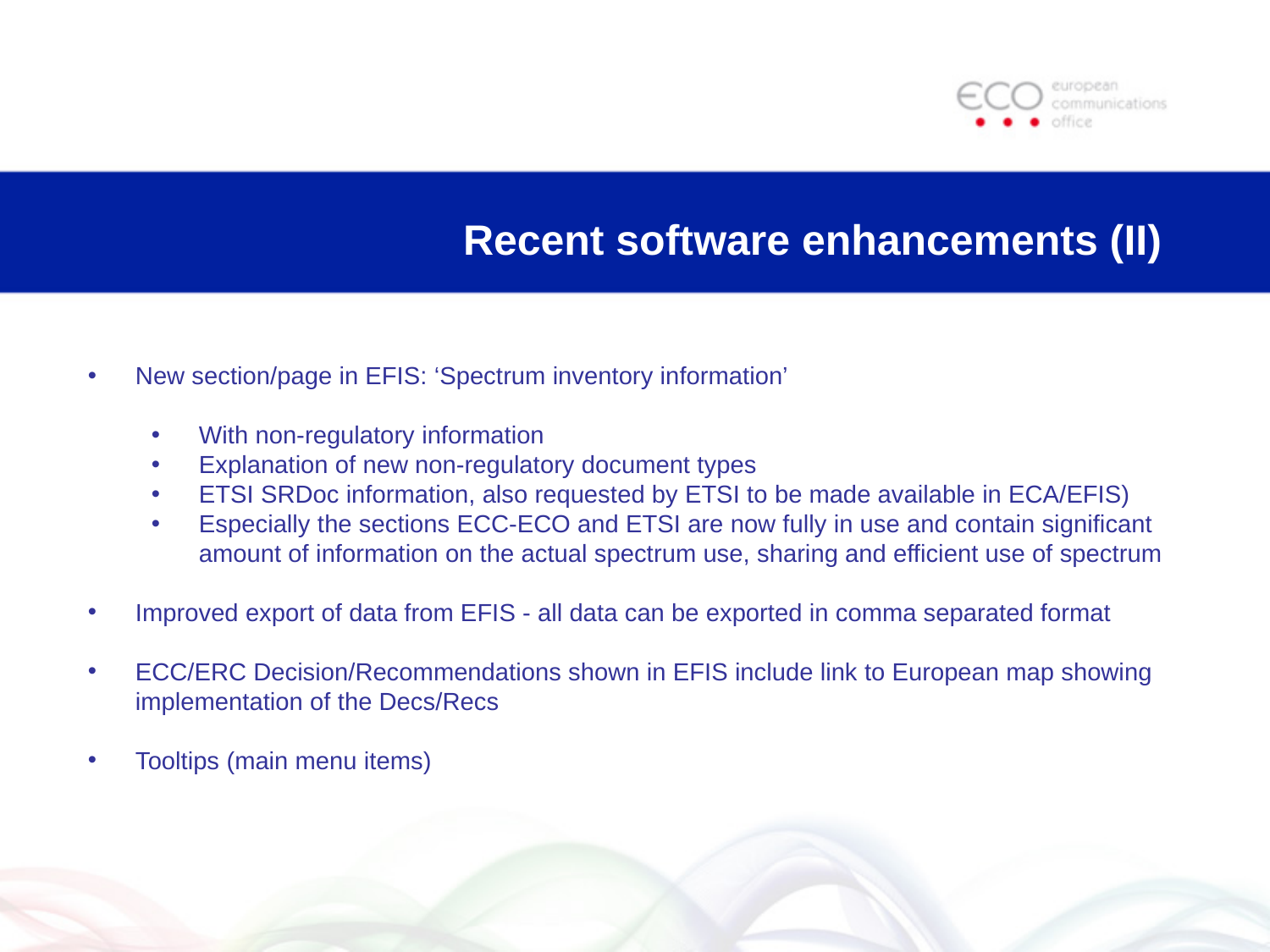

# Recent software enhancements (II)

New section/page in EFIS: ‘Spectrum inventory information’
With non-regulatory information
Explanation of new non-regulatory document types
ETSI SRDoc information, also requested by ETSI to be made available in ECA/EFIS)
Especially the sections ECC-ECO and ETSI are now fully in use and contain significant amount of information on the actual spectrum use, sharing and efficient use of spectrum

Improved export of data from EFIS - all data can be exported in comma separated format

ECC/ERC Decision/Recommendations shown in EFIS include link to European map showing implementation of the Decs/Recs

Tooltips (main menu items)